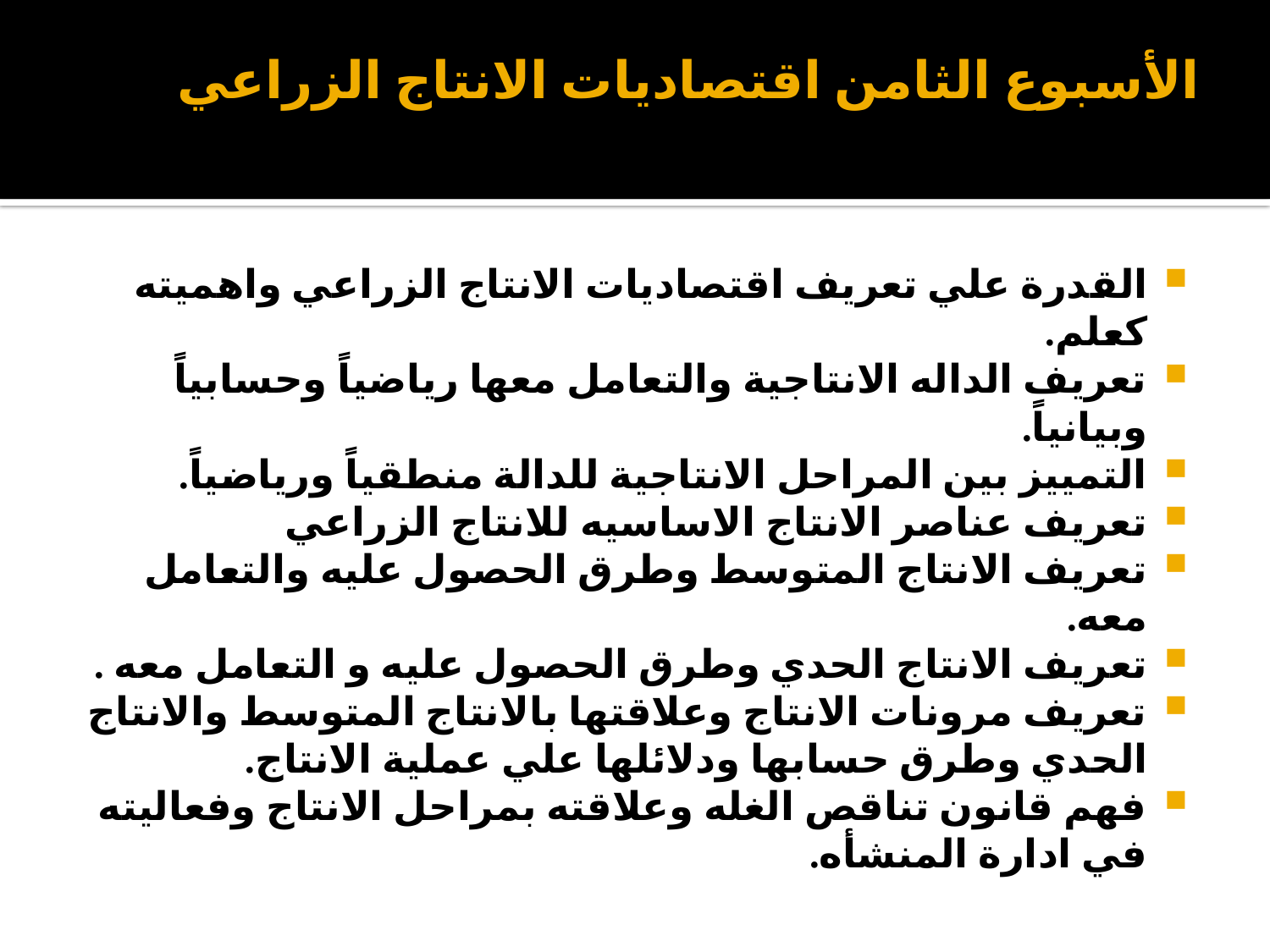

# الأسبوع الثامن اقتصاديات الانتاج الزراعي
القدرة علي تعريف اقتصاديات الانتاج الزراعي واهميته كعلم.
تعريف الداله الانتاجية والتعامل معها رياضياً وحسابياً وبيانياً.
التمييز بين المراحل الانتاجية للدالة منطقياً ورياضياً.
تعريف عناصر الانتاج الاساسيه للانتاج الزراعي
تعريف الانتاج المتوسط وطرق الحصول عليه والتعامل معه.
تعريف الانتاج الحدي وطرق الحصول عليه و التعامل معه .
تعريف مرونات الانتاج وعلاقتها بالانتاج المتوسط والانتاج الحدي وطرق حسابها ودلائلها علي عملية الانتاج.
فهم قانون تناقص الغله وعلاقته بمراحل الانتاج وفعاليته في ادارة المنشأه.